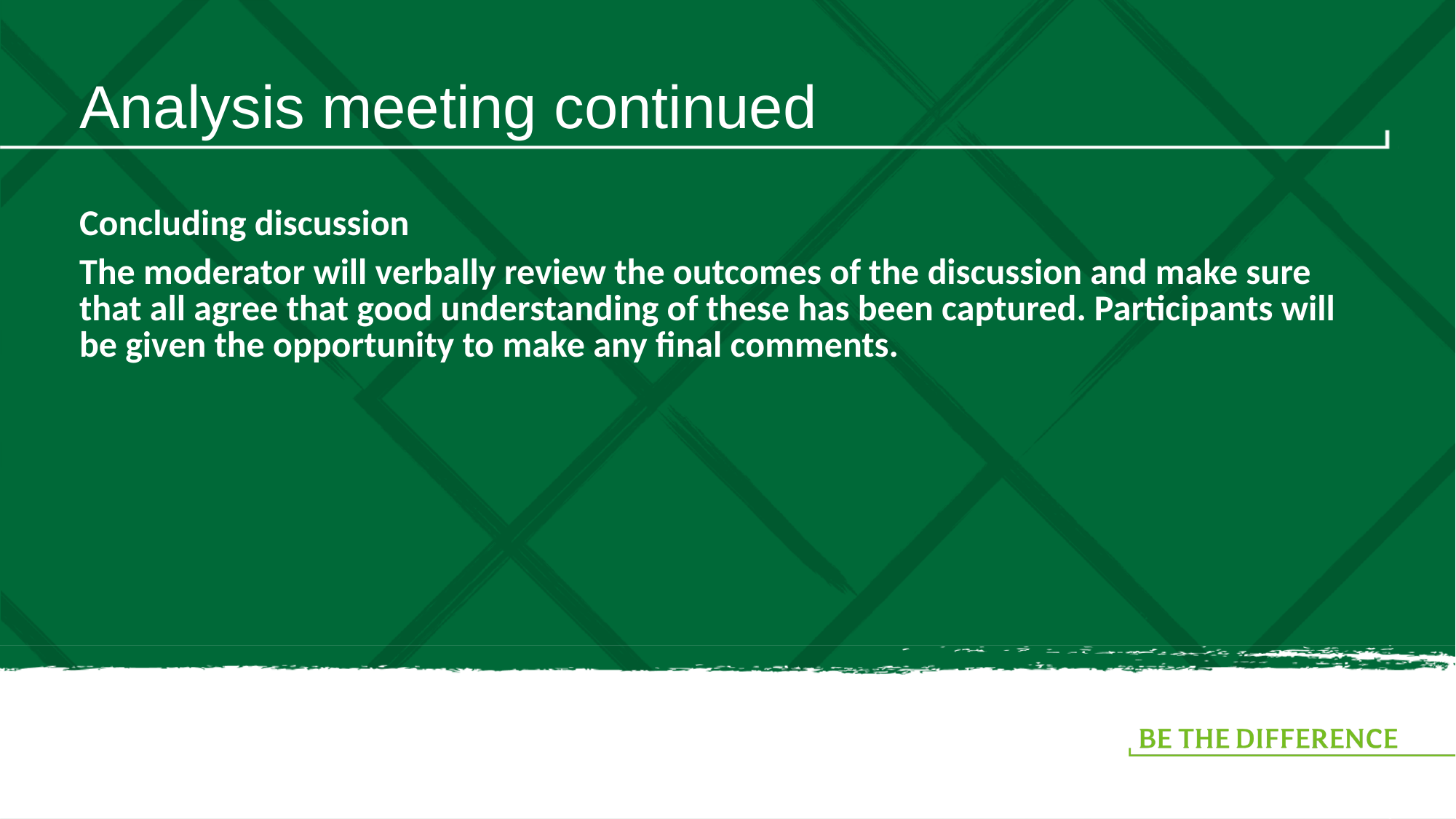

# Analysis meeting continued
Concluding discussion
The moderator will verbally review the outcomes of the discussion and make sure that all agree that good understanding of these has been captured. Participants will be given the opportunity to make any final comments.